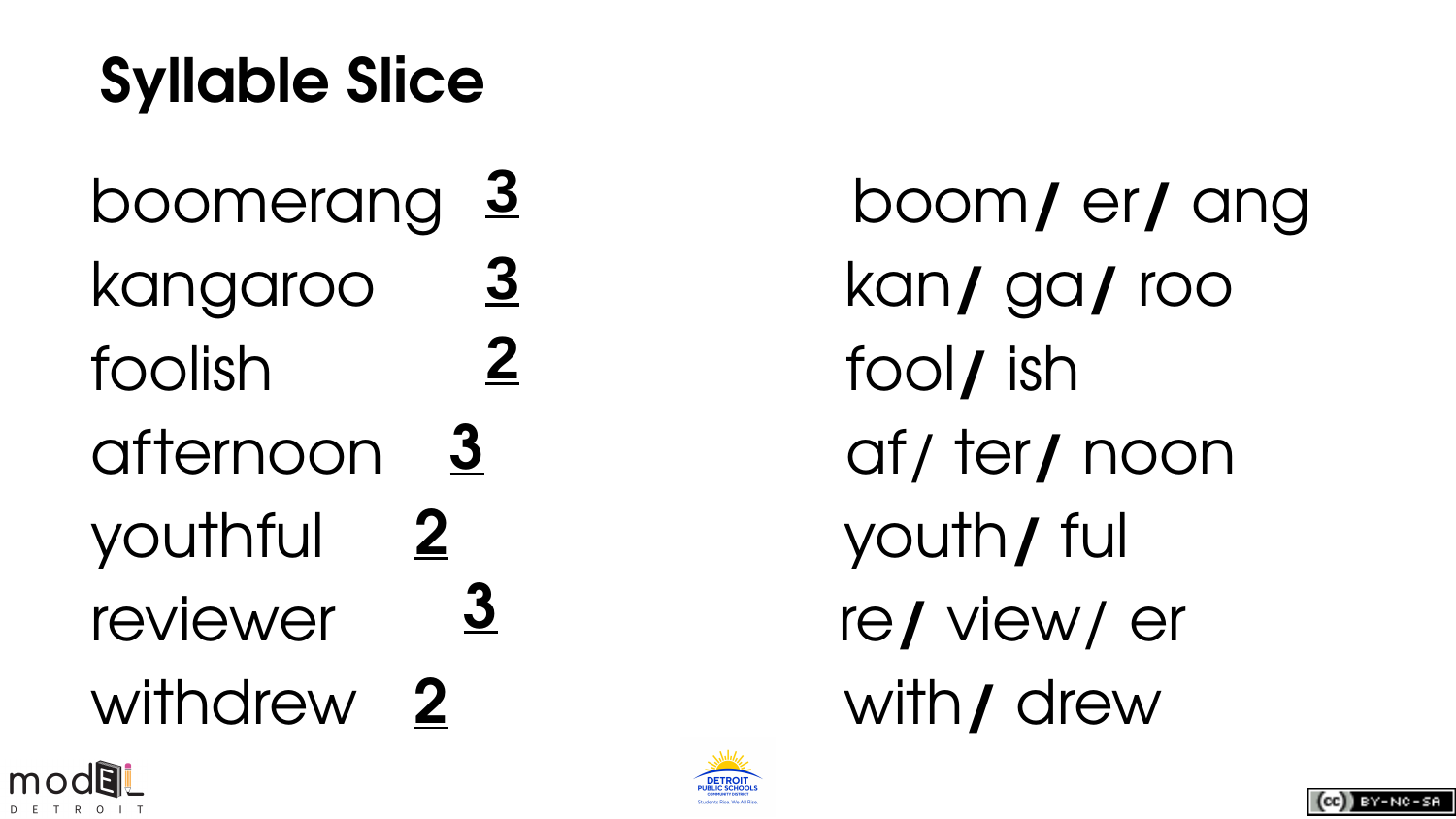

Syllable Slice
boomerang 			  boom/ er/ ang kangaroo                            kan/ ga/ roo
foolish		                   fool/ ish
afternoon	                   af/ ter/ noon
youthful                               youth/ ful
reviewer                              re/ view/ er
withdrew                             with/ drew

3
3
2
3
2
3
2